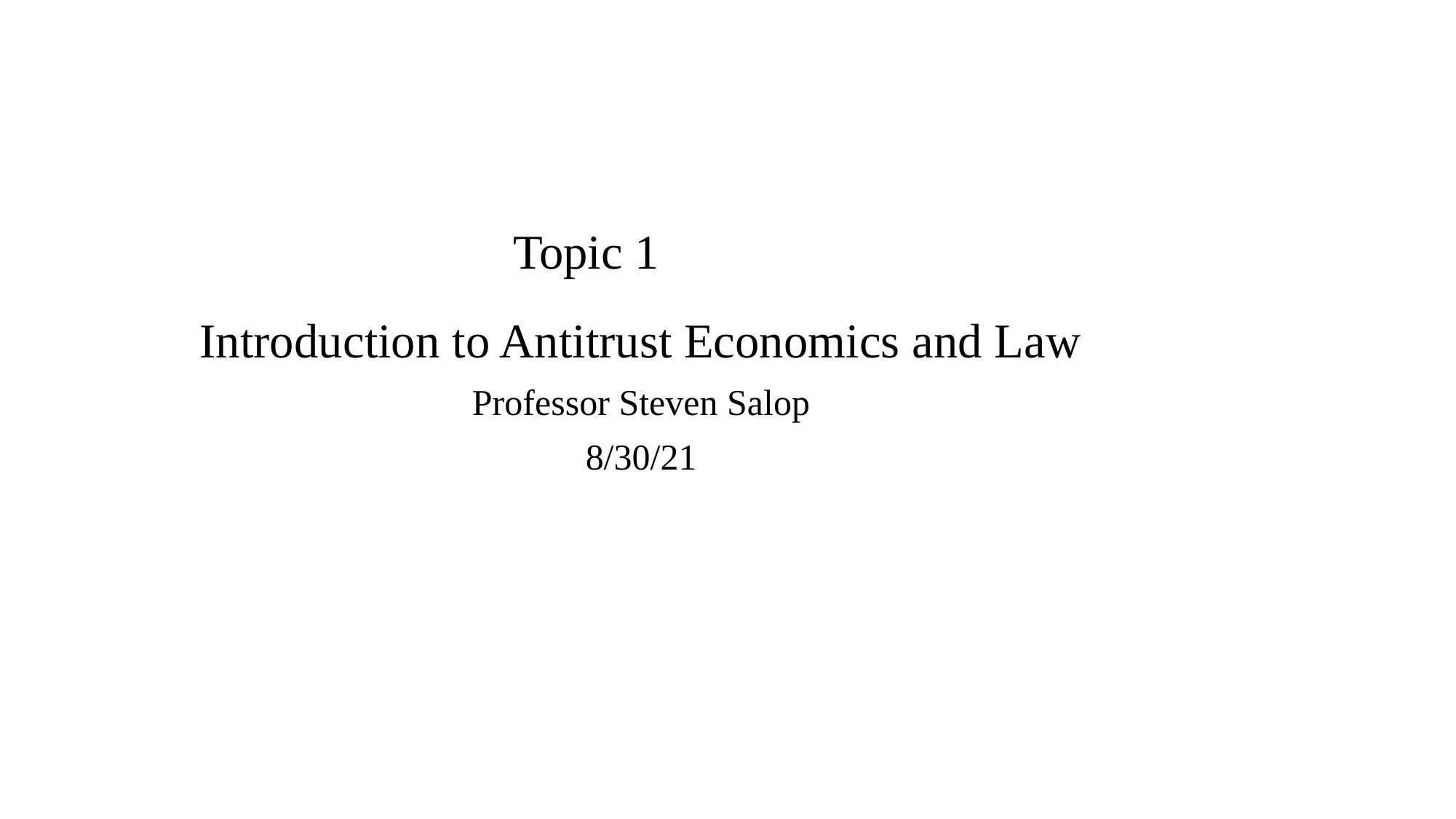

# Topic 1
Introduction to Antitrust Economics and Law
Professor Steven Salop
8/30/21